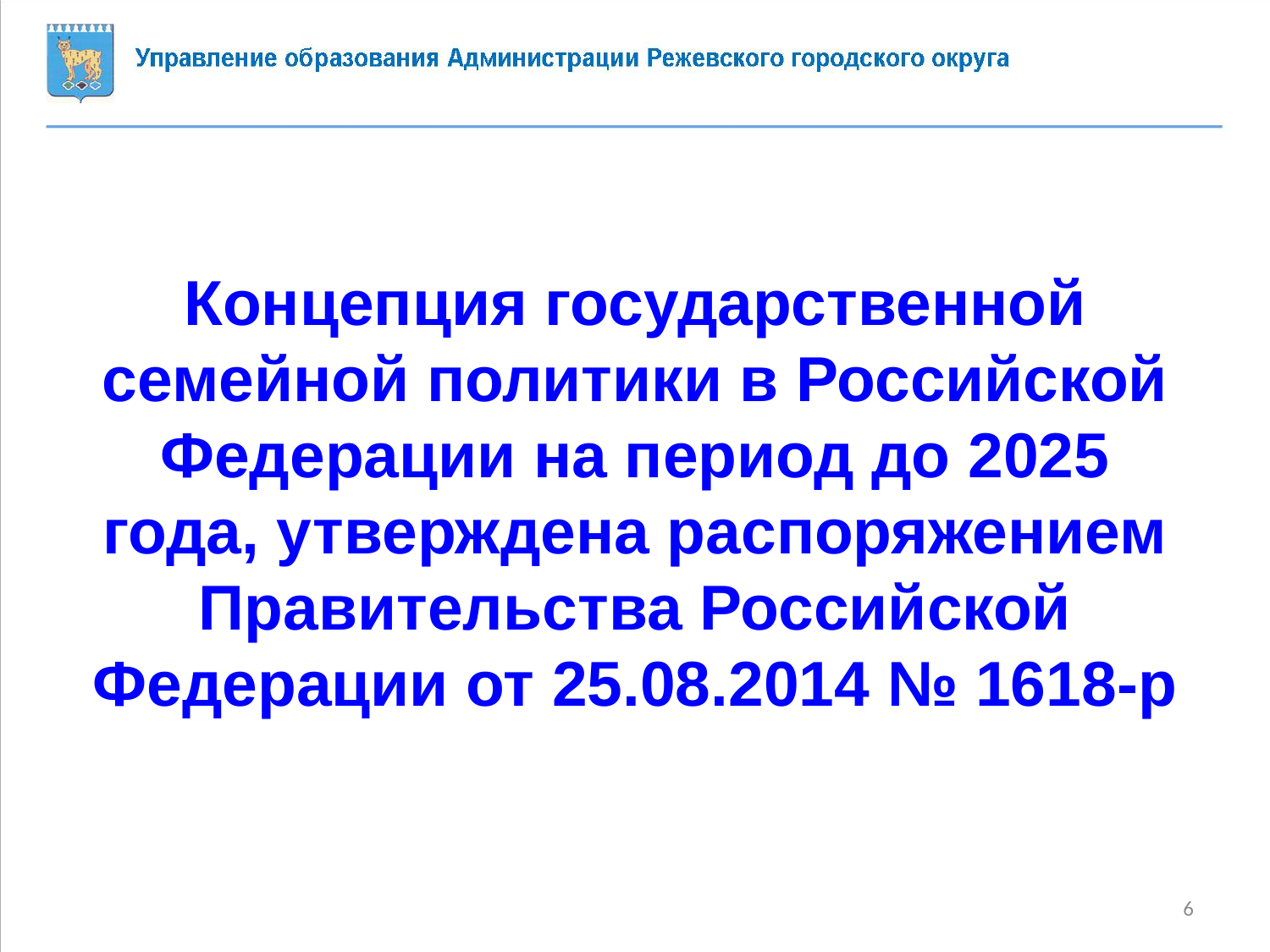

Концепция государственной семейной политики в Российской Федерации на период до 2025 года, утверждена распоряжением Правительства Российской Федерации от 25.08.2014 № 1618-р
6